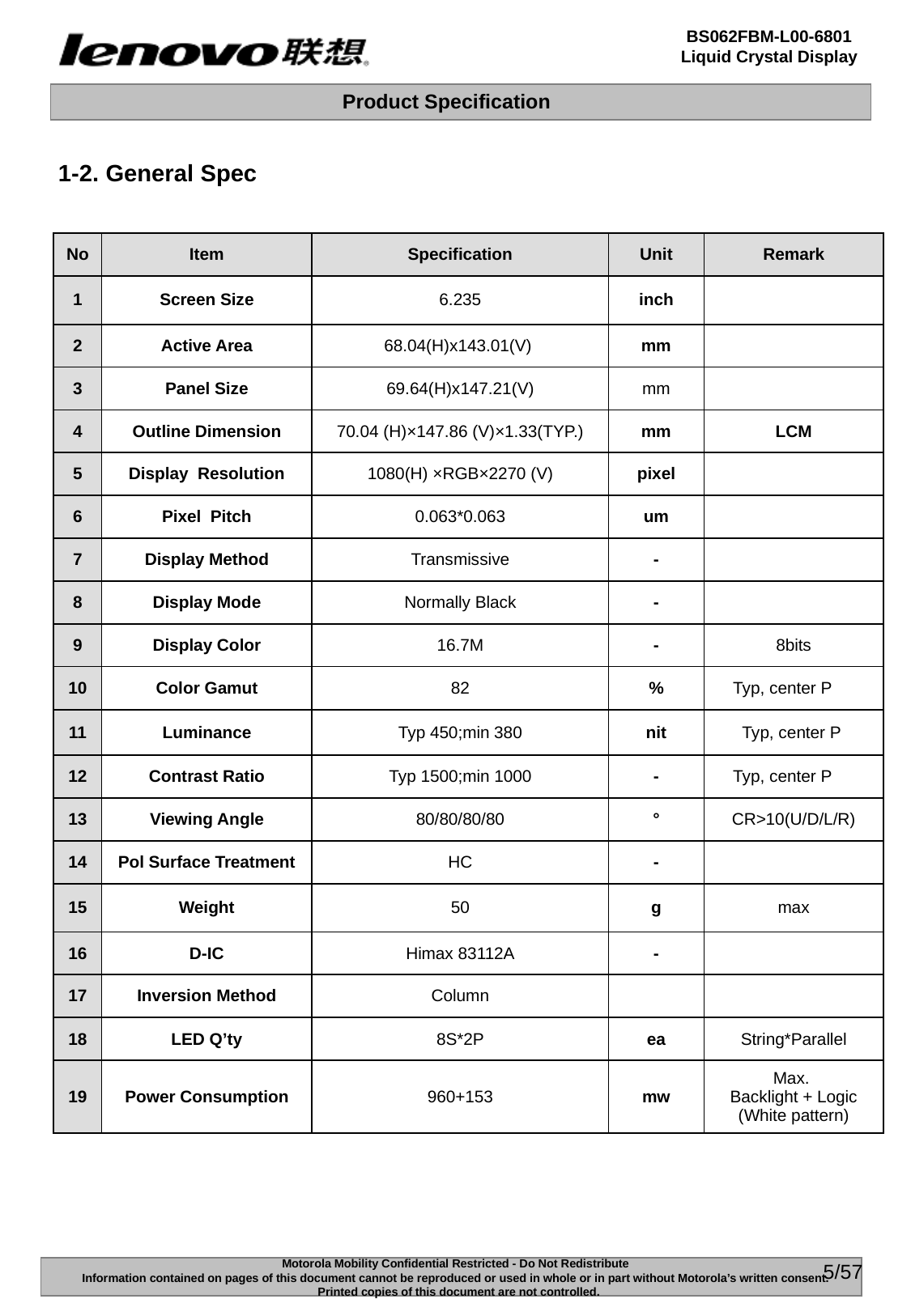

1-2. General Spec
| No | Item | Specification | Unit | Remark |
| --- | --- | --- | --- | --- |
| 1 | Screen Size | 6.235 | inch |  |
| 2 | Active Area | 68.04(H)x143.01(V) | mm |  |
| 3 | Panel Size | 69.64(H)x147.21(V) | mm |  |
| 4 | Outline Dimension | 70.04 (H)×147.86 (V)×1.33(TYP.) | mm | LCM |
| 5 | Display Resolution | 1080(H) ×RGB×2270 (V) | pixel |  |
| 6 | Pixel Pitch | 0.063\*0.063 | um |  |
| 7 | Display Method | Transmissive | - |  |
| 8 | Display Mode | Normally Black | - |  |
| 9 | Display Color | 16.7M | - | 8bits |
| 10 | Color Gamut | 82 | % | Typ, center P |
| 11 | Luminance | Typ 450;min 380 | nit | Typ, center P |
| 12 | Contrast Ratio | Typ 1500;min 1000 | - | Typ, center P |
| 13 | Viewing Angle | 80/80/80/80 | ° | CR>10(U/D/L/R) |
| 14 | Pol Surface Treatment | HC | - |  |
| 15 | Weight | 50 | g | max |
| 16 | D-IC | Himax 83112A | - |  |
| 17 | Inversion Method | Column |  |  |
| 18 | LED Q’ty | 8S\*2P | ea | String\*Parallel |
| 19 | Power Consumption | 960+153 | mw | Max. Backlight + Logic (White pattern) |
5/57